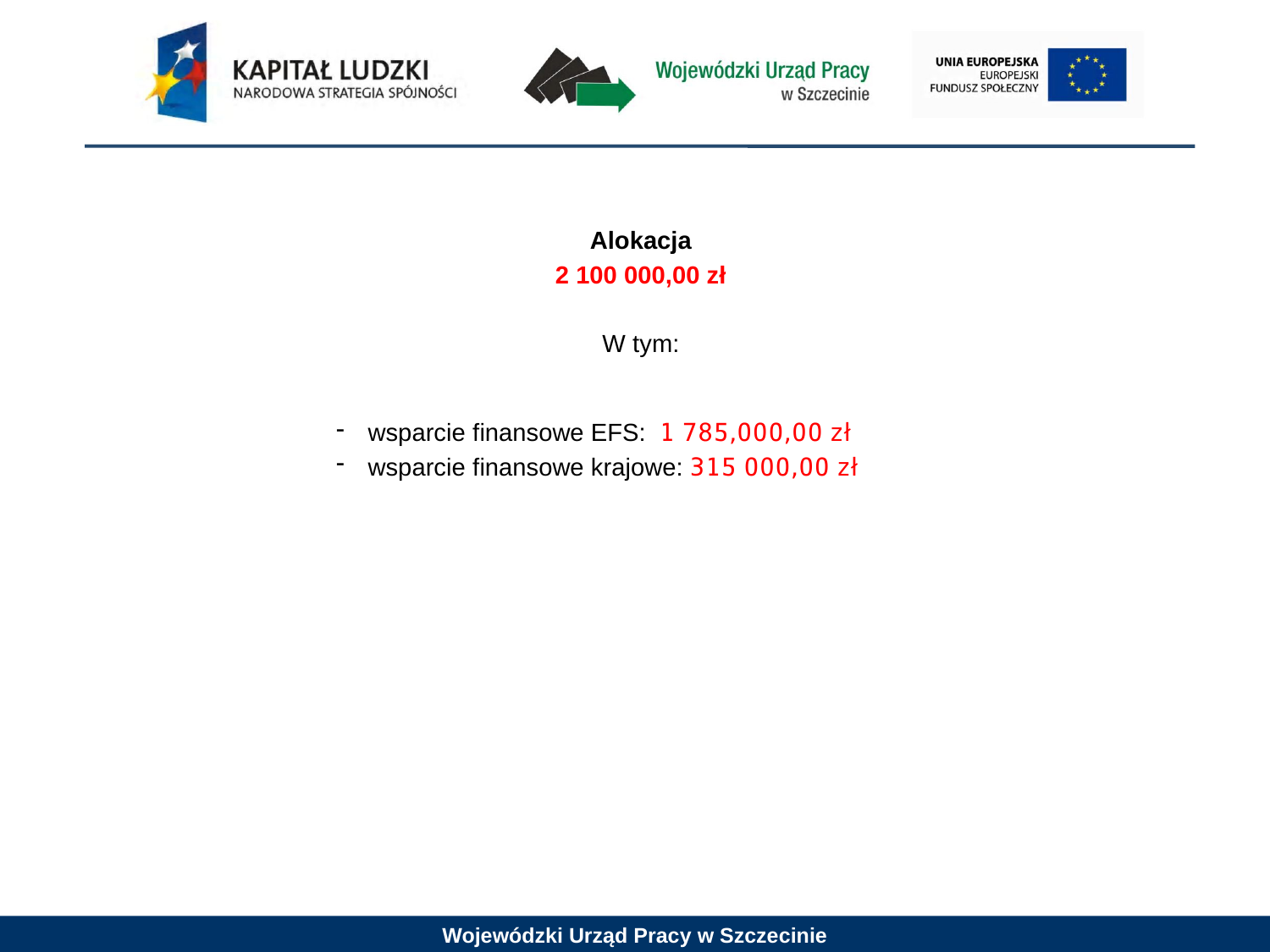

Alokacja
2 100 000,00 zł

W tym:

wsparcie finansowe EFS:  1 785,000,00 zł
wsparcie finansowe krajowe: 315 000,00 zł